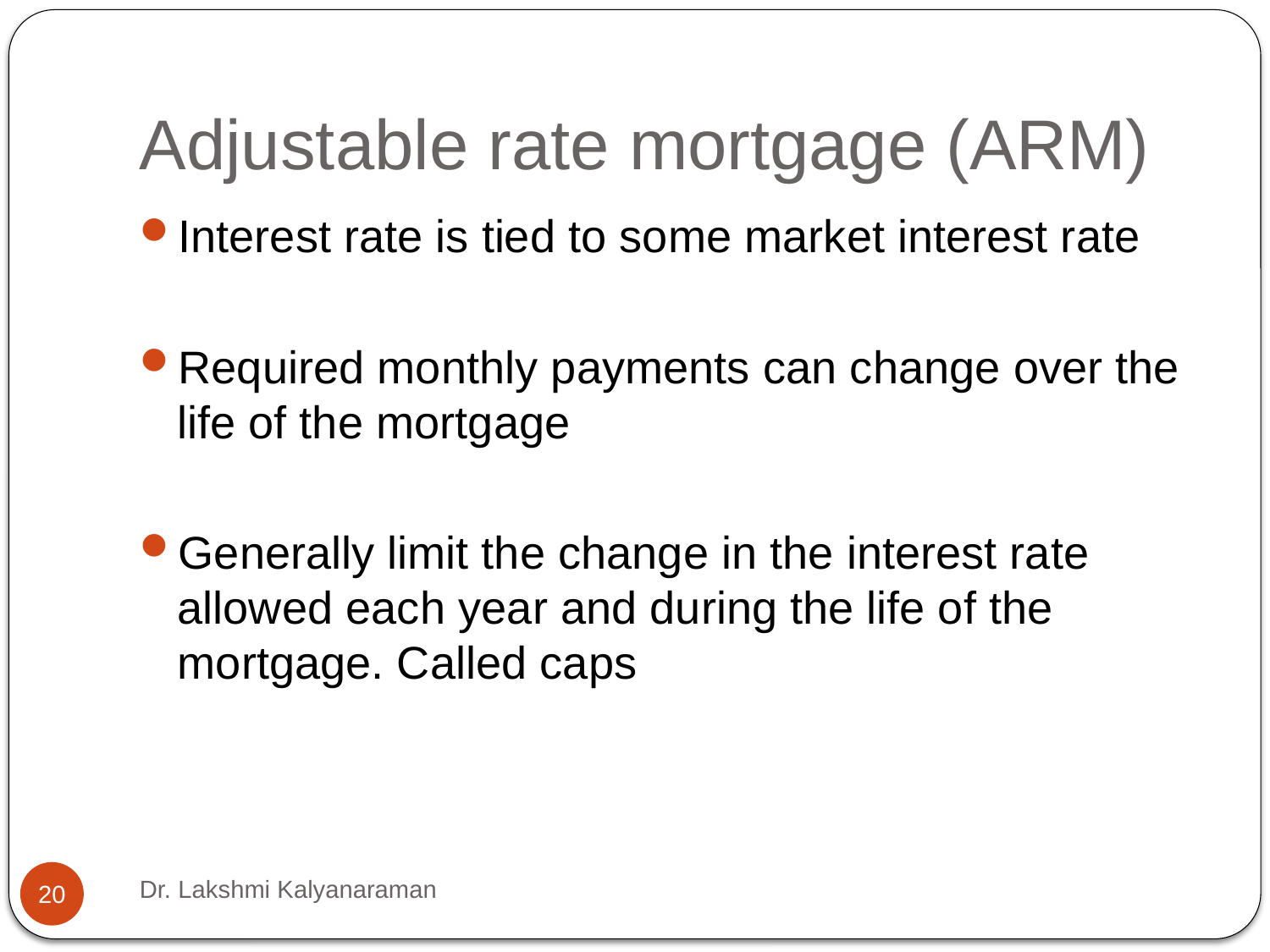

# Adjustable rate mortgage (ARM)
Interest rate is tied to some market interest rate

Required monthly payments can change over the life of the mortgage

Generally limit the change in the interest rate allowed each year and during the life of the mortgage. Called caps

Dr. Lakshmi Kalyanaraman
20